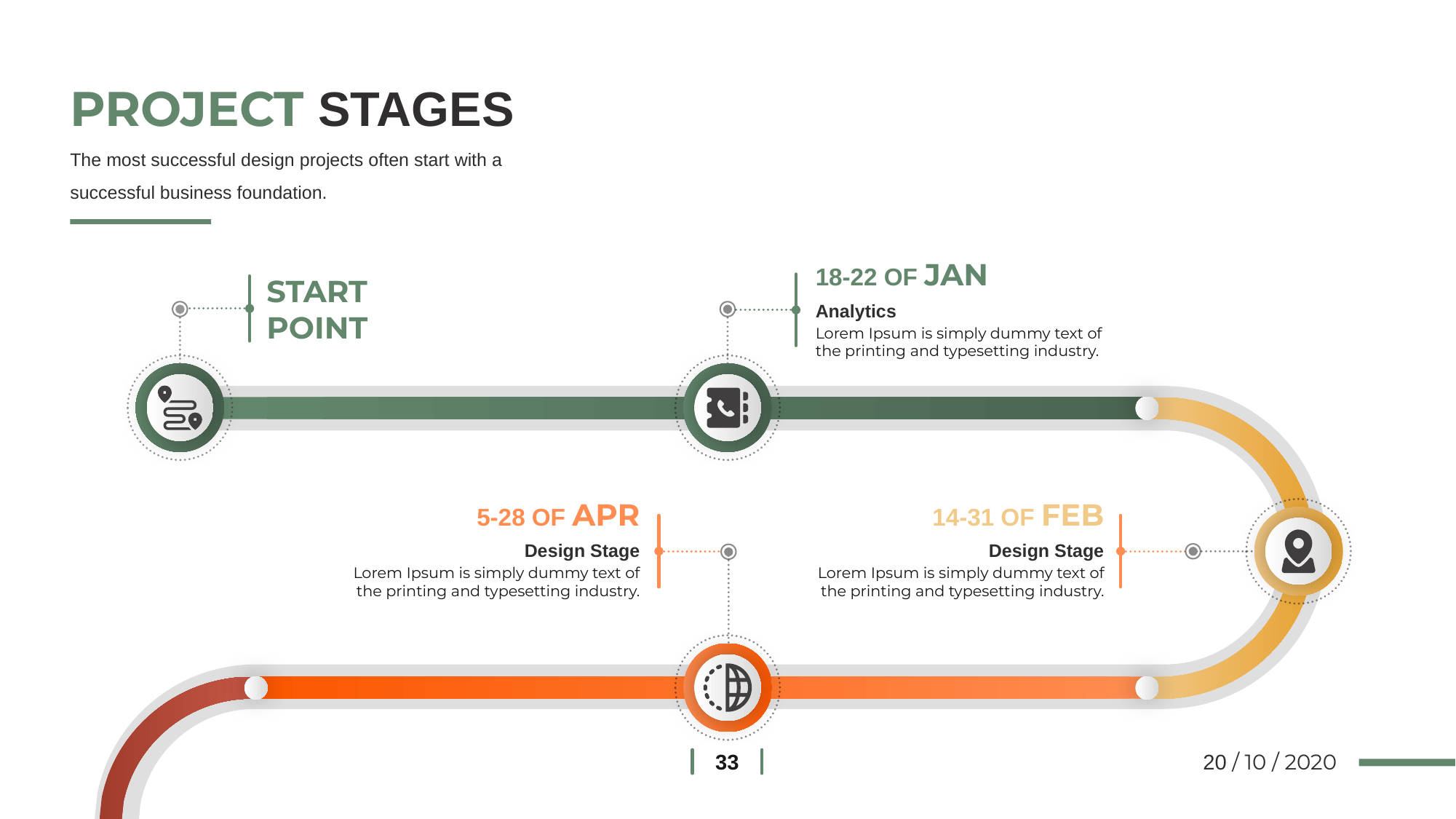

PROJECT STAGES
The most successful design projects often start with a successful business foundation.

18-22 OF JAN
Analytics
Lorem Ipsum is simply dummy text of the printing and typesetting industry.
START
POINT

5-28 OF APR
Design Stage
Lorem Ipsum is simply dummy text of the printing and typesetting industry.
14-31 OF FEB
Design Stage
Lorem Ipsum is simply dummy text of the printing and typesetting industry.

20 / 10 / 2020